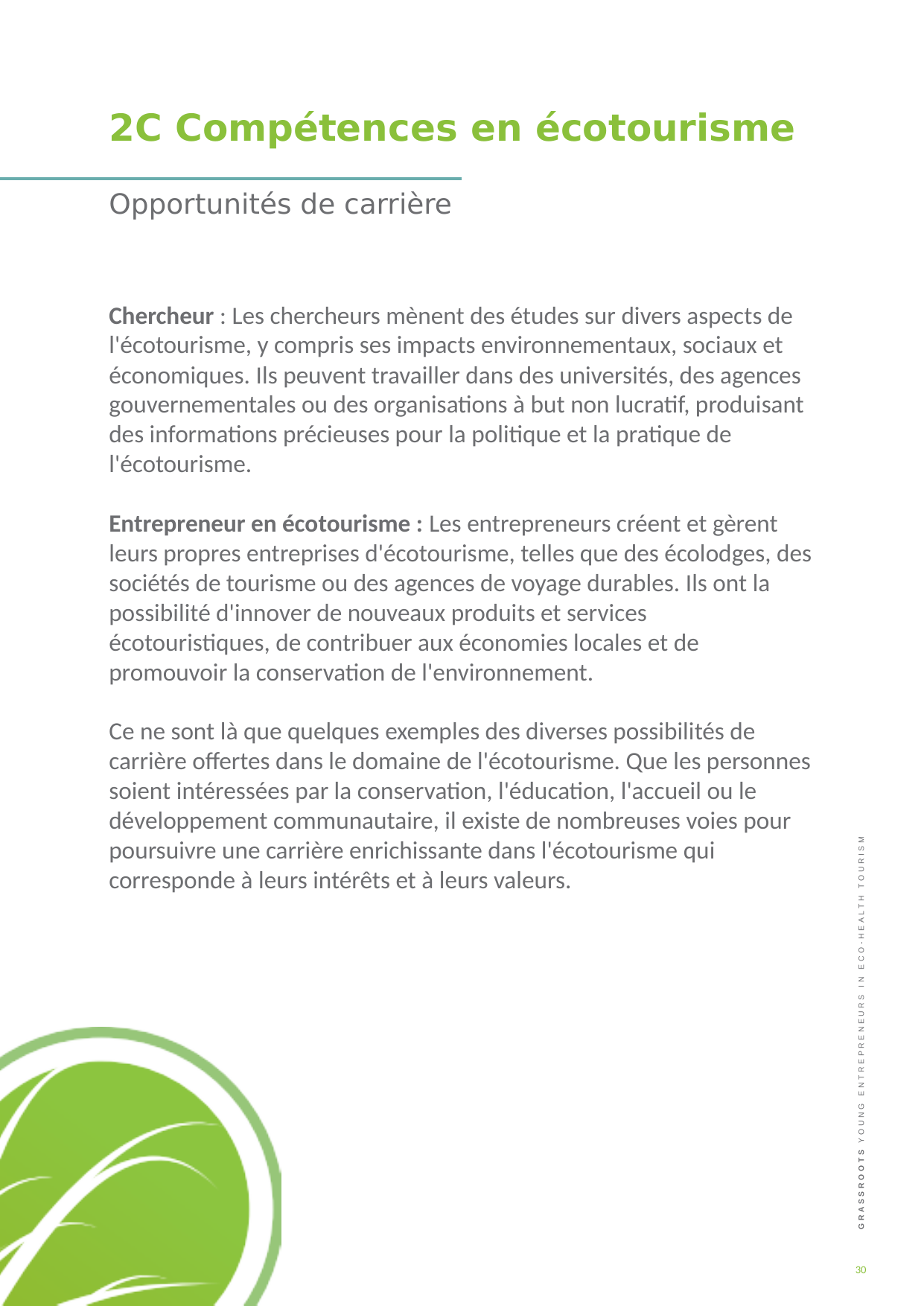

2C Compétences en écotourisme
Opportunités de carrière
Chercheur : Les chercheurs mènent des études sur divers aspects de l'écotourisme, y compris ses impacts environnementaux, sociaux et économiques. Ils peuvent travailler dans des universités, des agences gouvernementales ou des organisations à but non lucratif, produisant des informations précieuses pour la politique et la pratique de l'écotourisme.

Entrepreneur en écotourisme : Les entrepreneurs créent et gèrent leurs propres entreprises d'écotourisme, telles que des écolodges, des sociétés de tourisme ou des agences de voyage durables. Ils ont la possibilité d'innover de nouveaux produits et services écotouristiques, de contribuer aux économies locales et de promouvoir la conservation de l'environnement.
Ce ne sont là que quelques exemples des diverses possibilités de carrière offertes dans le domaine de l'écotourisme. Que les personnes soient intéressées par la conservation, l'éducation, l'accueil ou le développement communautaire, il existe de nombreuses voies pour poursuivre une carrière enrichissante dans l'écotourisme qui corresponde à leurs intérêts et à leurs valeurs.

30